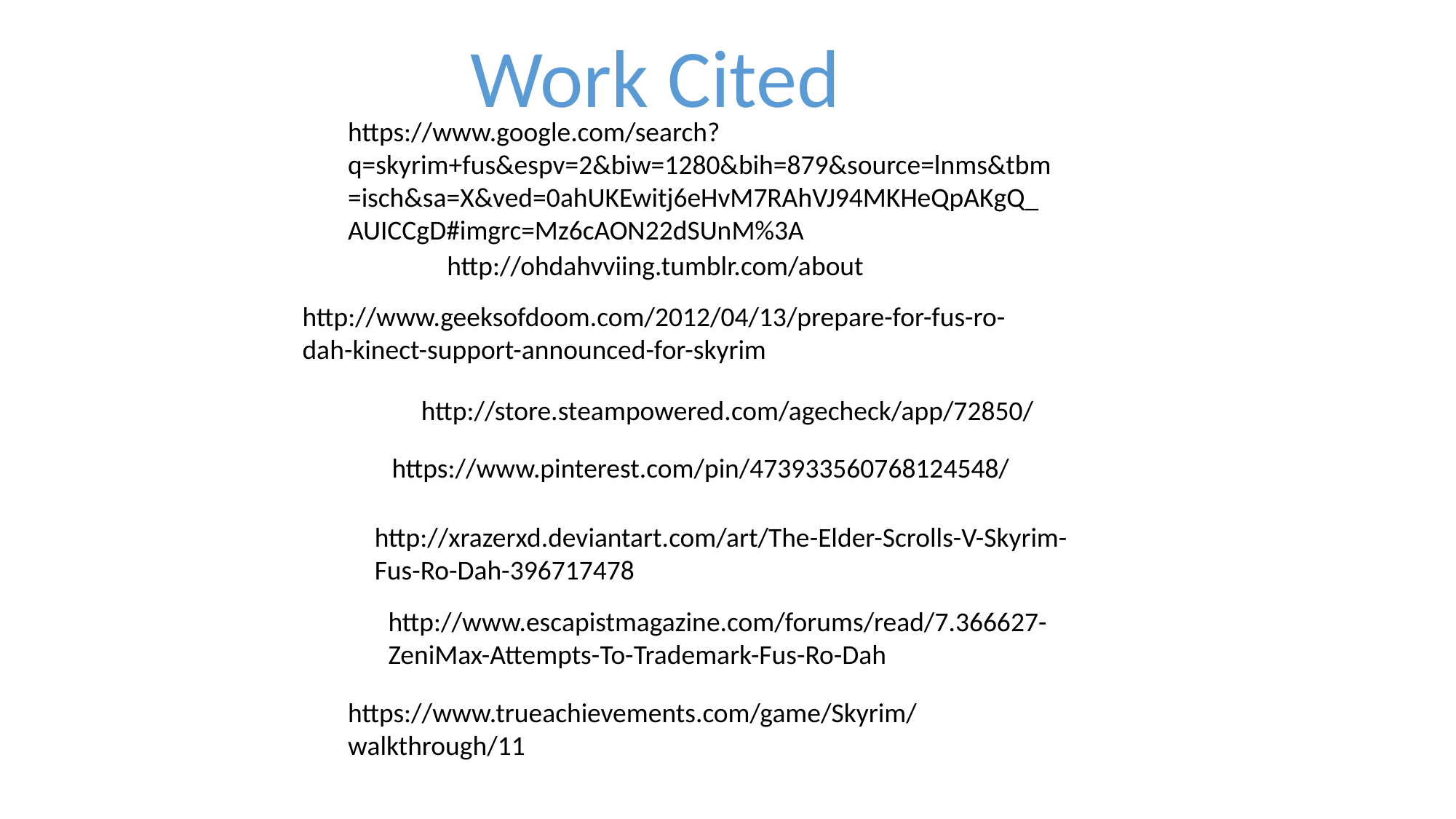

Work Cited
https://www.google.com/search?q=skyrim+fus&espv=2&biw=1280&bih=879&source=lnms&tbm=isch&sa=X&ved=0ahUKEwitj6eHvM7RAhVJ94MKHeQpAKgQ_AUICCgD#imgrc=Mz6cAON22dSUnM%3A
http://ohdahvviing.tumblr.com/about
http://www.geeksofdoom.com/2012/04/13/prepare-for-fus-ro-dah-kinect-support-announced-for-skyrim
http://store.steampowered.com/agecheck/app/72850/
https://www.pinterest.com/pin/473933560768124548/
http://xrazerxd.deviantart.com/art/The-Elder-Scrolls-V-Skyrim-Fus-Ro-Dah-396717478
http://www.escapistmagazine.com/forums/read/7.366627-ZeniMax-Attempts-To-Trademark-Fus-Ro-Dah
https://www.trueachievements.com/game/Skyrim/walkthrough/11